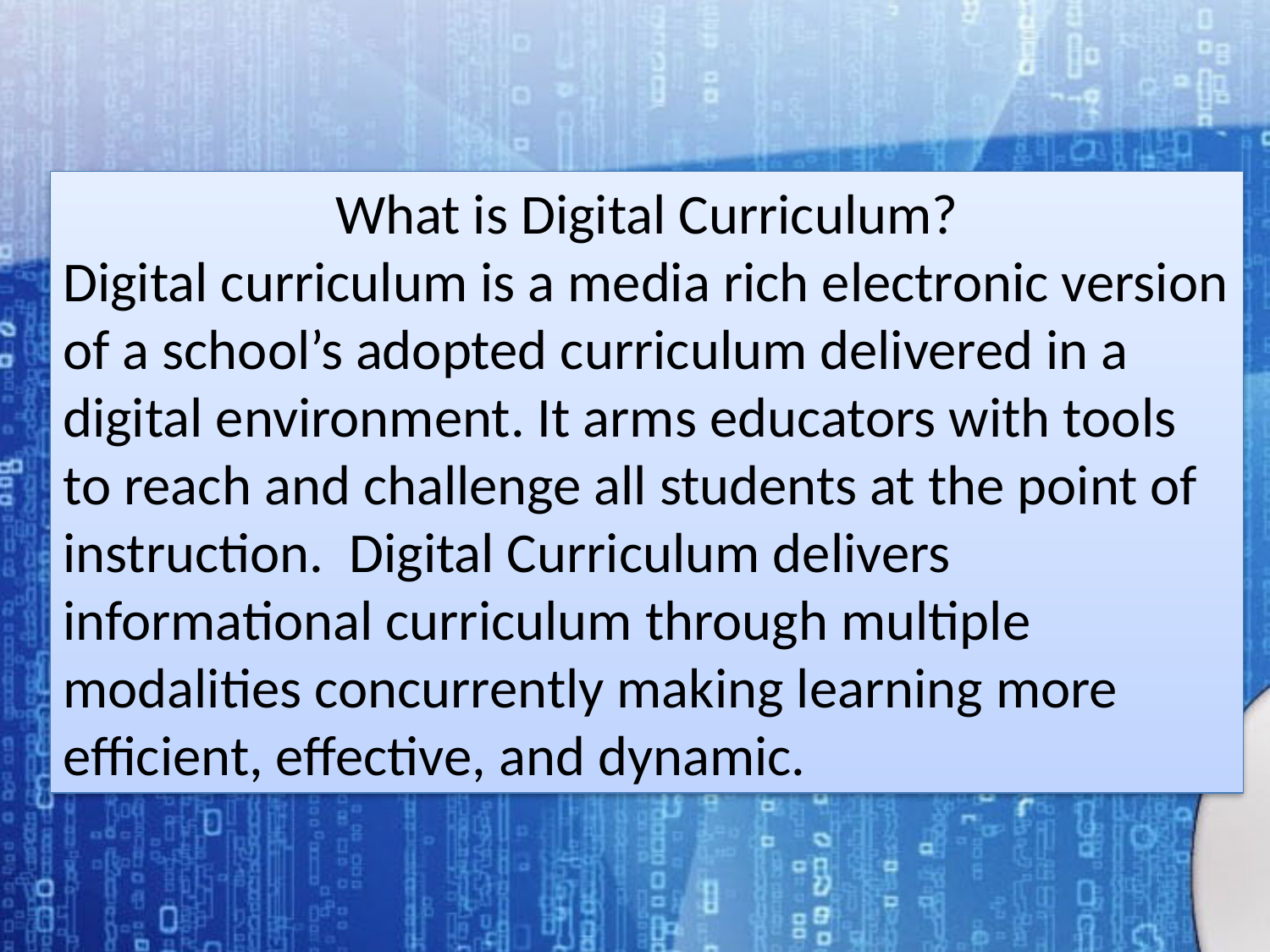

What is Digital Curriculum?
Digital curriculum is a media rich electronic version of a school’s adopted curriculum delivered in a digital environment. It arms educators with tools to reach and challenge all students at the point of instruction.  Digital Curriculum delivers informational curriculum through multiple modalities concurrently making learning more efficient, effective, and dynamic.